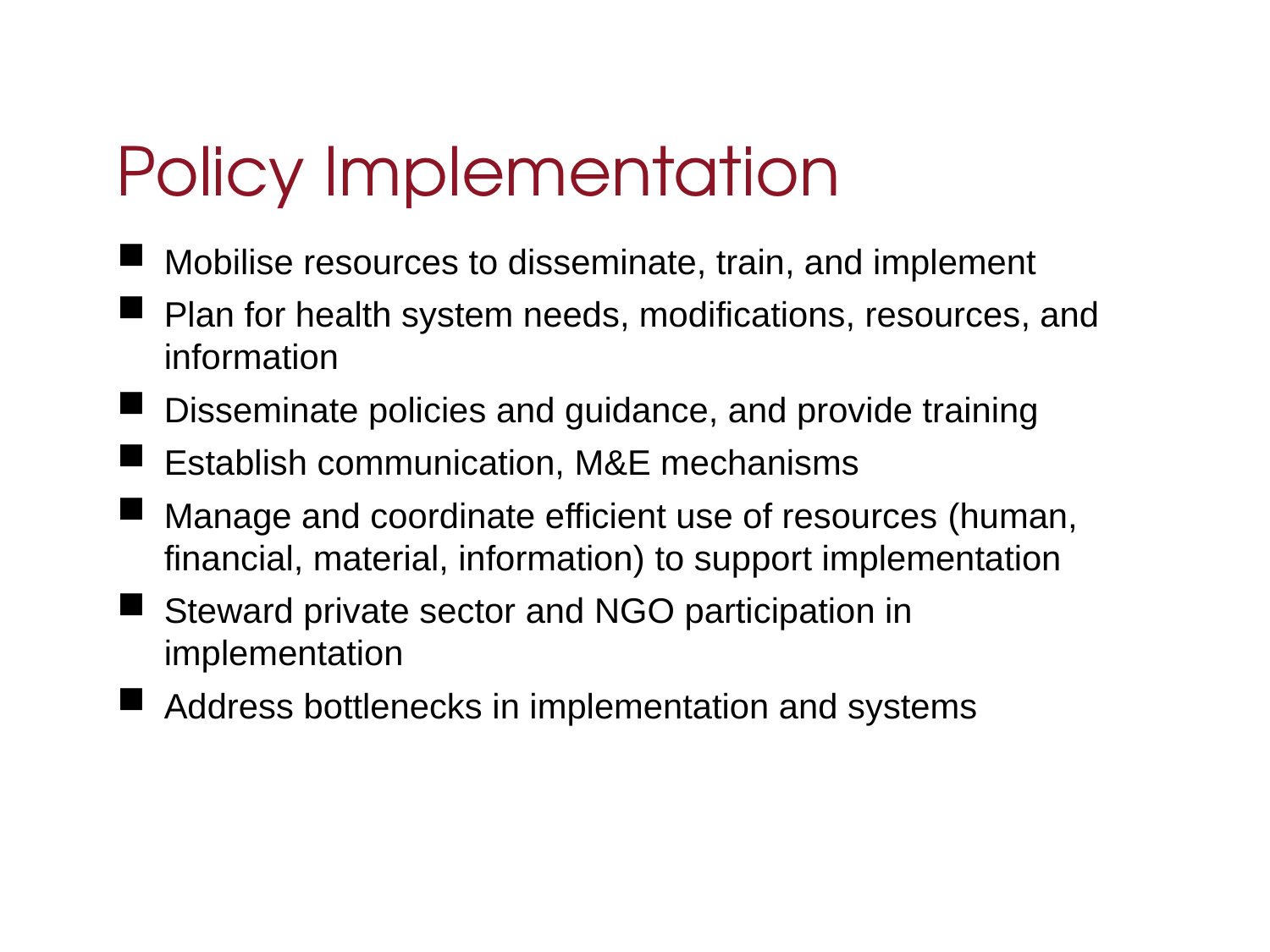

# Policy Implementation
Mobilise resources to disseminate, train, and implement
Plan for health system needs, modifications, resources, and information
Disseminate policies and guidance, and provide training
Establish communication, M&E mechanisms
Manage and coordinate efficient use of resources (human, financial, material, information) to support implementation
Steward private sector and NGO participation in implementation
Address bottlenecks in implementation and systems